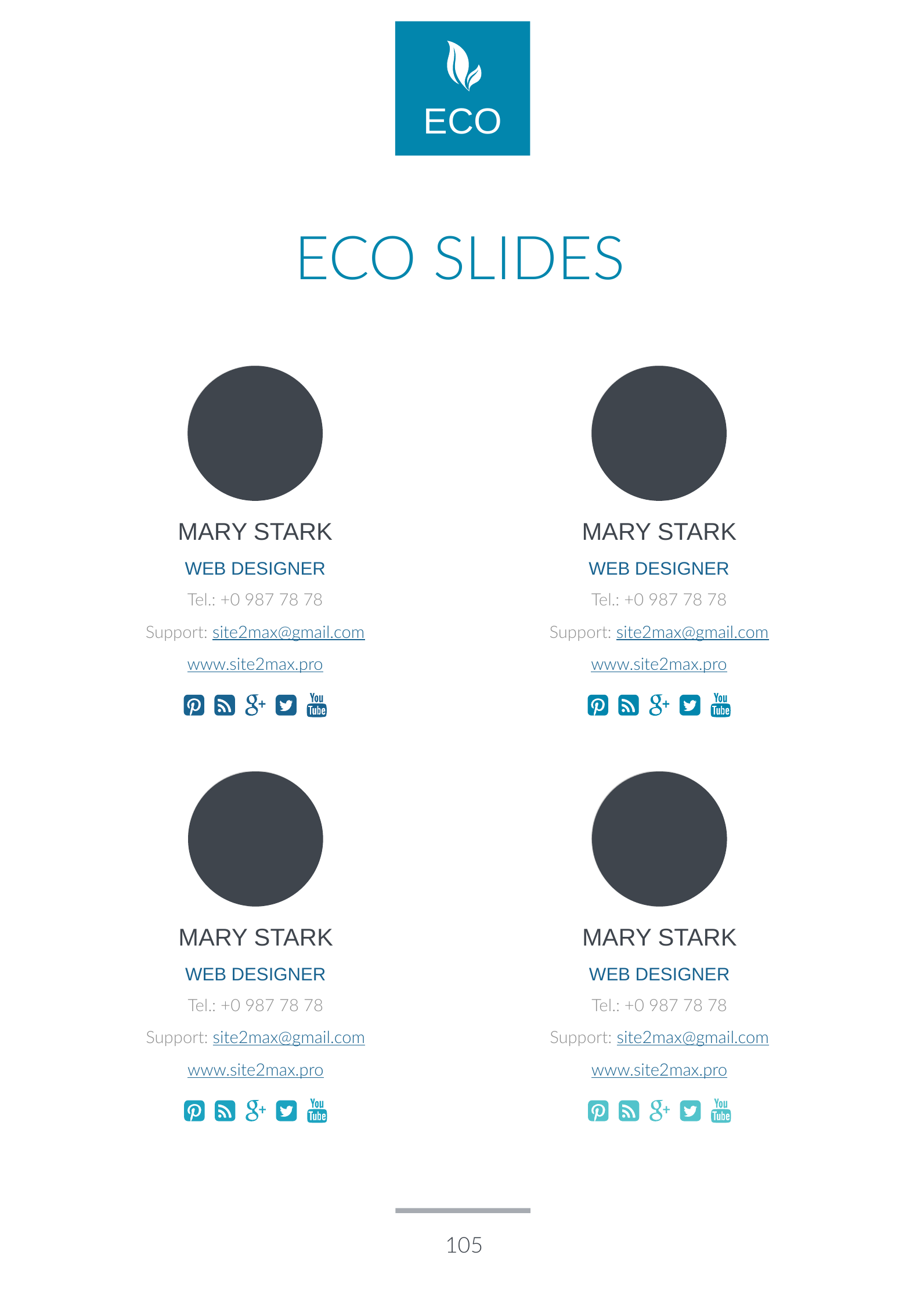

# ECO SLIDES

Mary Stark
Mary Stark
Web Designer
Web Designer
Tel.: +0 987 78 78
Support: site2max@gmail.com
www.site2max.pro
Tel.: +0 987 78 78
Support: site2max@gmail.com
www.site2max.pro

Mary Stark
Mary Stark
Web Designer
Web Designer
Tel.: +0 987 78 78
Support: site2max@gmail.com
www.site2max.pro
Tel.: +0 987 78 78
Support: site2max@gmail.com
www.site2max.pro

105